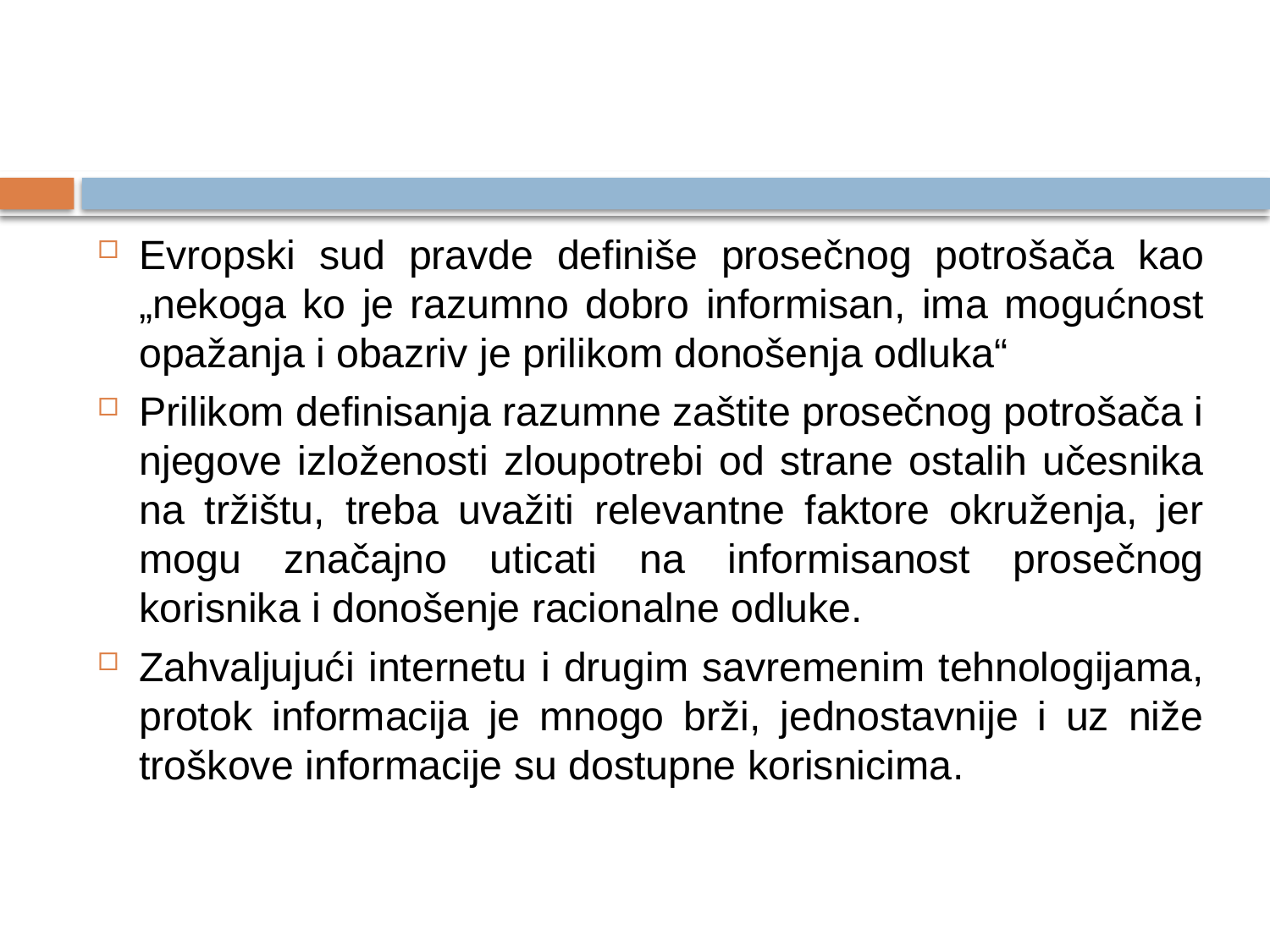

#
Evropski sud pravde definiše prosečnog potrošača kao „nekoga ko je razumno dobro informisan, ima mogućnost opažanja i obazriv je prilikom donošenja odluka“
Prilikom definisanja razumne zaštite prosečnog potrošača i njegove izloženosti zloupotrebi od strane ostalih učesnika na tržištu, treba uvažiti relevantne faktore okruženja, jer mogu značajno uticati na informisanost prosečnog korisnika i donošenje racionalne odluke.
Zahvaljujući internetu i drugim savremenim tehnologijama, protok informacija je mnogo brži, jednostavnije i uz niže troškove informacije su dostupne korisnicima.